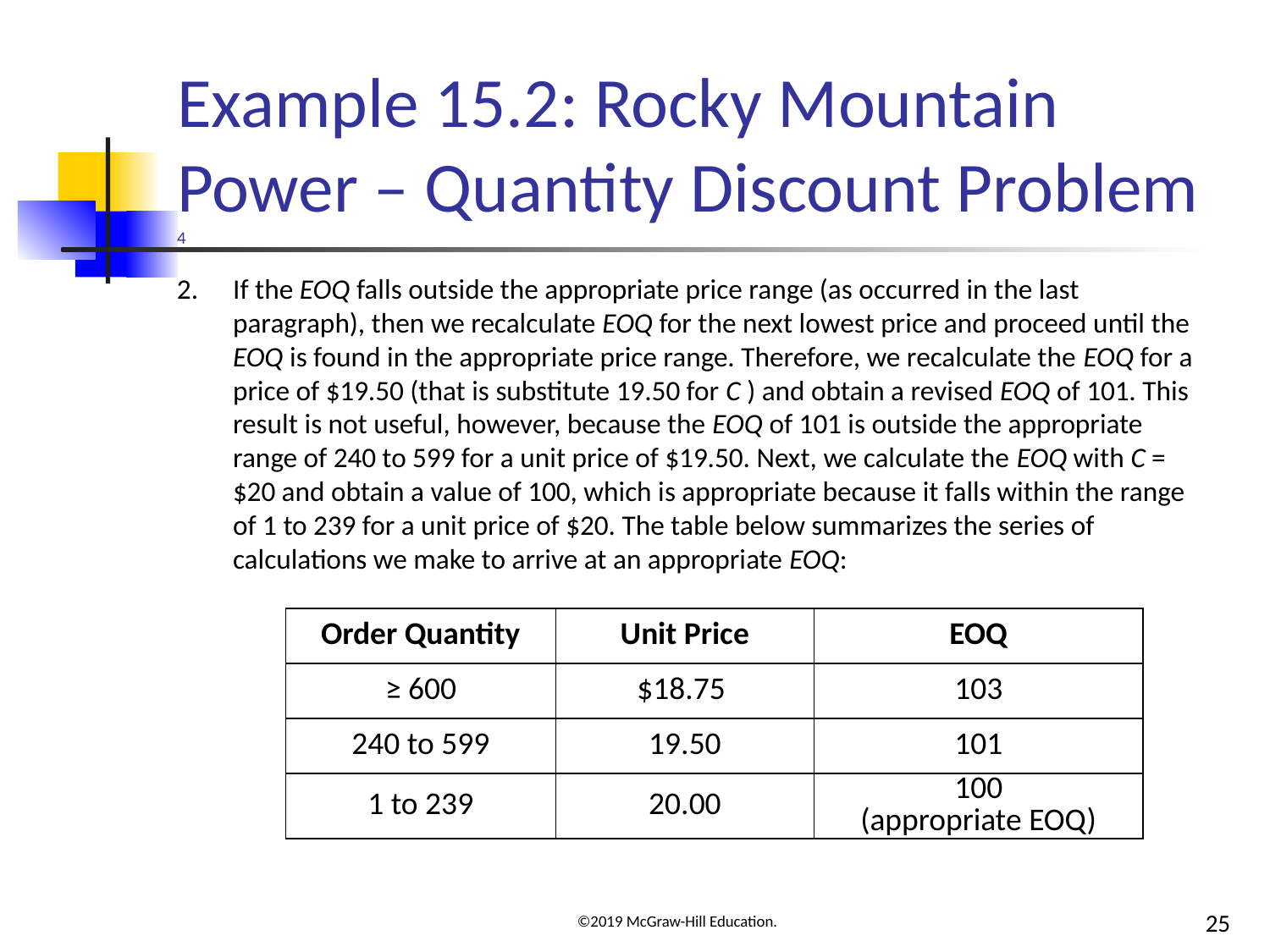

# Example 15.2: Rocky Mountain Power – Quantity Discount Problem 4
If the EOQ falls outside the appropriate price range (as occurred in the last paragraph), then we recalculate EOQ for the next lowest price and proceed until the EOQ is found in the appropriate price range. Therefore, we recalculate the EOQ for a price of $19.50 (that is substitute 19.50 for C ) and obtain a revised EOQ of 101. This result is not useful, however, because the EOQ of 101 is outside the appropriate range of 240 to 599 for a unit price of $19.50. Next, we calculate the EOQ with C = $20 and obtain a value of 100, which is appropriate because it falls within the range of 1 to 239 for a unit price of $20. The table below summarizes the series of calculations we make to arrive at an appropriate EOQ:
| Order Quantity | Unit Price | EOQ |
| --- | --- | --- |
| ≥ 600 | $18.75 | 103 |
| 240 to 599 | 19.50 | 101 |
| 1 to 239 | 20.00 | 100 (appropriate EOQ) |